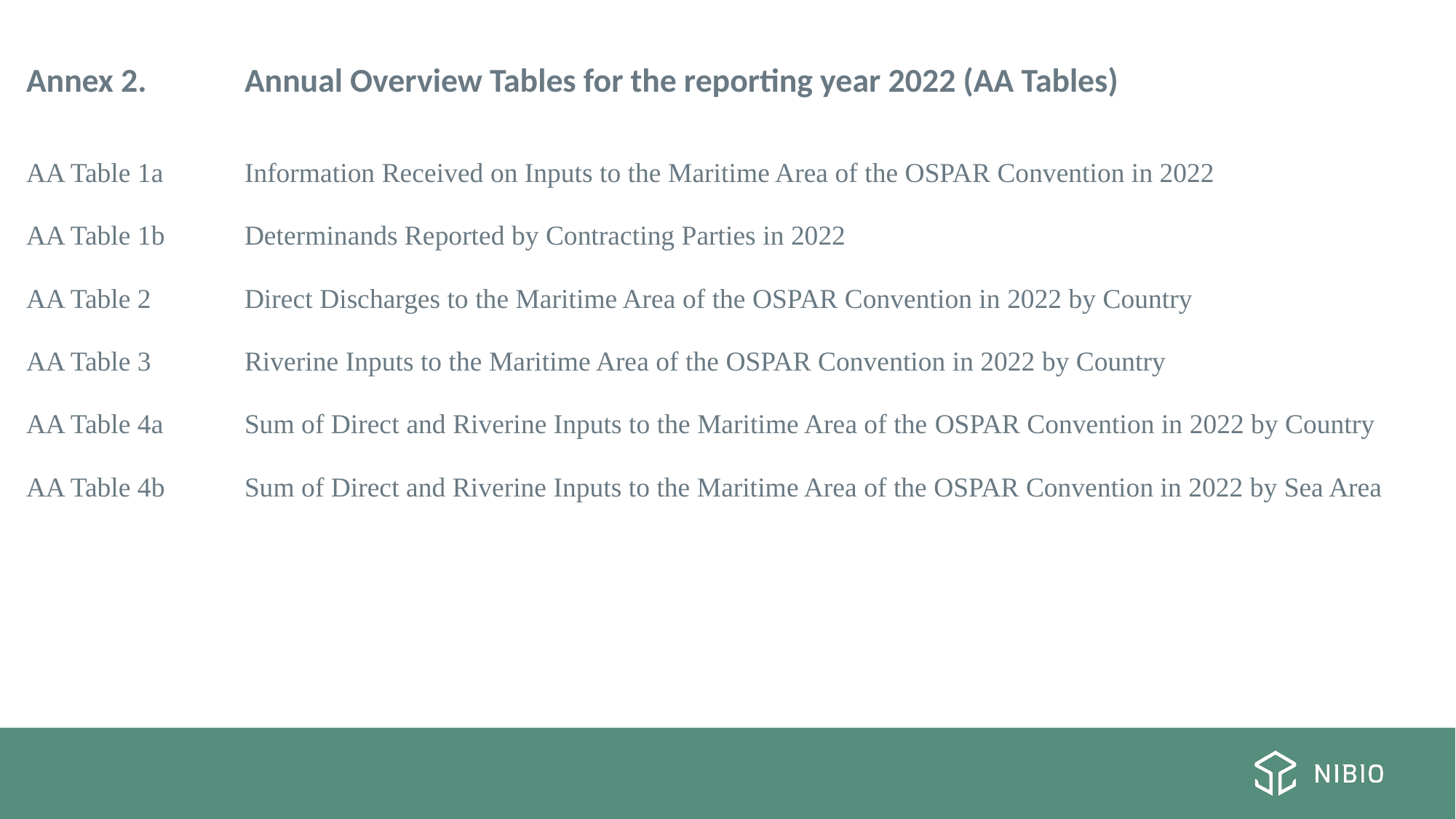

Annex 2.	Annual Overview Tables for the reporting year 2022 (AA Tables)

AA Table 1a 	Information Received on Inputs to the Maritime Area of the OSPAR Convention in 2022
AA Table 1b	Determinands Reported by Contracting Parties in 2022
AA Table 2	Direct Discharges to the Maritime Area of the OSPAR Convention in 2022 by Country
AA Table 3	Riverine Inputs to the Maritime Area of the OSPAR Convention in 2022 by Country
AA Table 4a	Sum of Direct and Riverine Inputs to the Maritime Area of the OSPAR Convention in 2022 by Country
AA Table 4b	Sum of Direct and Riverine Inputs to the Maritime Area of the OSPAR Convention in 2022 by Sea Area